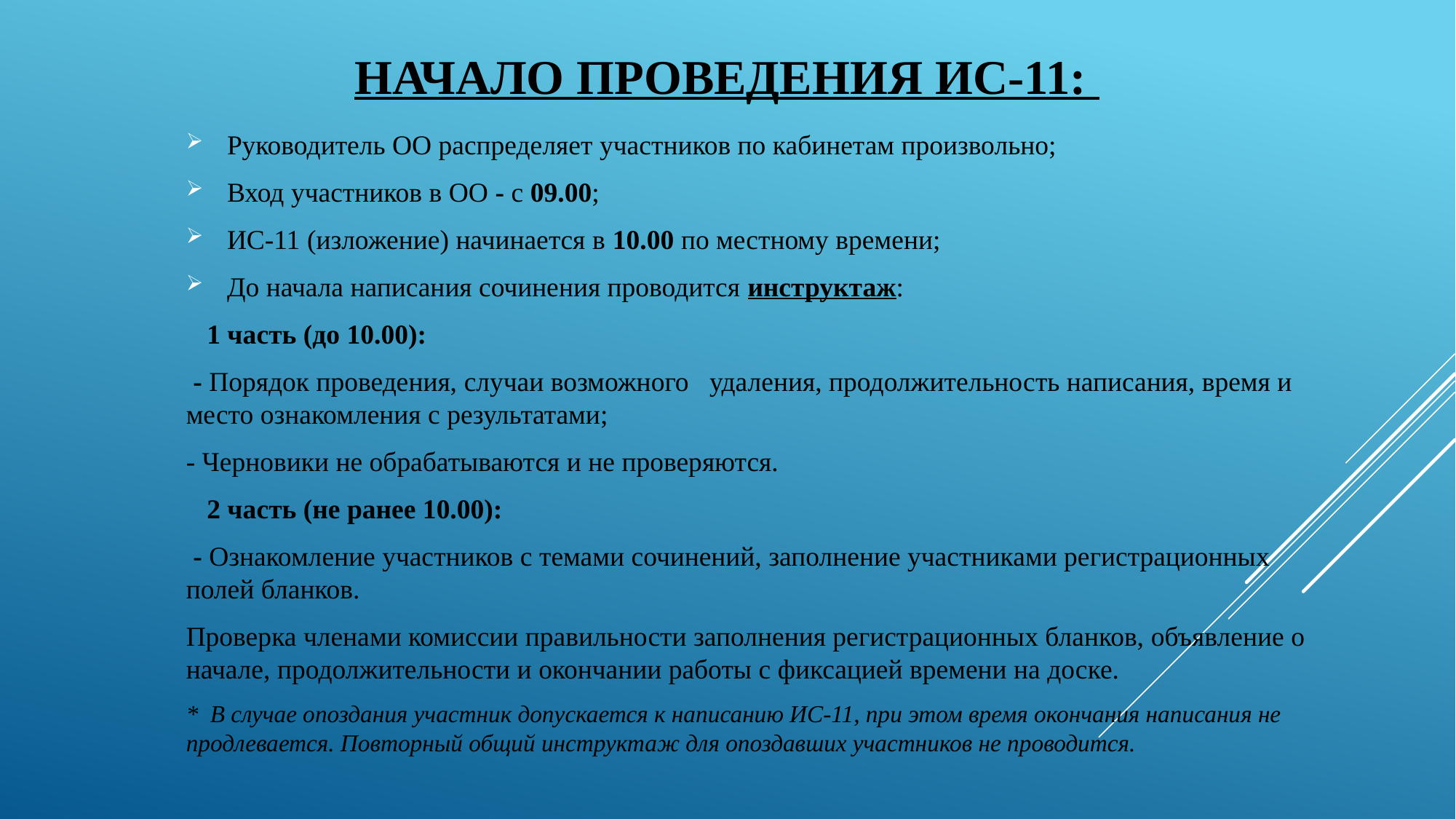

# Начало проведения ИС-11:
Руководитель ОО распределяет участников по кабинетам произвольно;
Вход участников в ОО - с 09.00;
ИС-11 (изложение) начинается в 10.00 по местному времени;
До начала написания сочинения проводится инструктаж:
   1 часть (до 10.00):
 - Порядок проведения, случаи возможного   удаления, продолжительность написания, время и место ознакомления с результатами;
- Черновики не обрабатываются и не проверяются.
   2 часть (не ранее 10.00):
 - Ознакомление участников с темами сочинений, заполнение участниками регистрационных полей бланков.
Проверка членами комиссии правильности заполнения регистрационных бланков, объявление о  начале, продолжительности и окончании работы с фиксацией времени на доске.
*  В случае опоздания участник допускается к написанию ИС-11, при этом время окончания написания не продлевается. Повторный общий инструктаж для опоздавших участников не проводится.